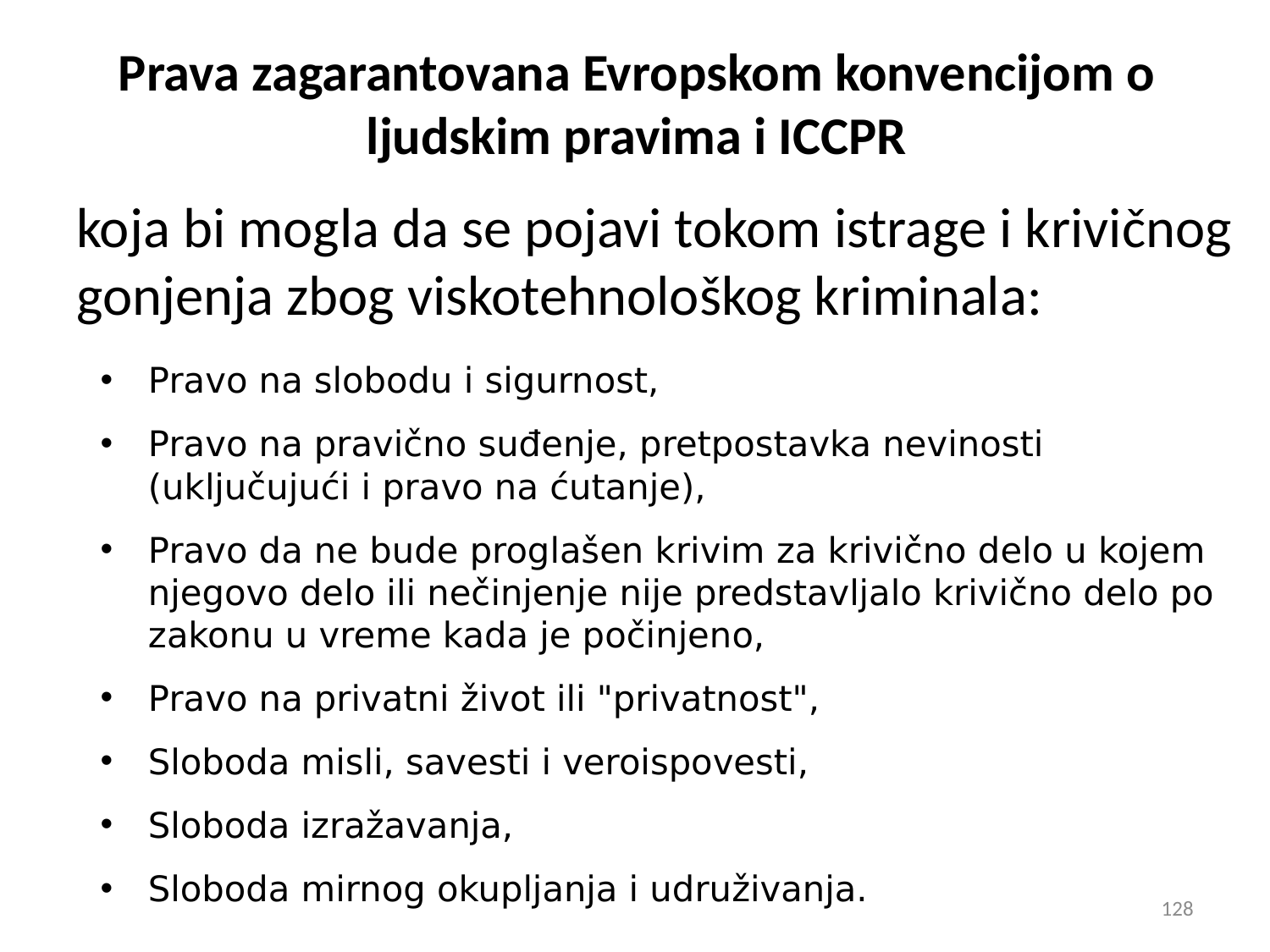

# Prava zagarantovana Evropskom konvencijom o ljudskim pravima i ICCPR
koja bi mogla da se pojavi tokom istrage i krivičnog gonjenja zbog viskotehnološkog kriminala:
Pravo na slobodu i sigurnost,
Pravo na pravično suđenje, pretpostavka nevinosti (uključujući i pravo na ćutanje),
Pravo da ne bude proglašen krivim za krivično delo u kojem njegovo delo ili nečinjenje nije predstavljalo krivično delo po zakonu u vreme kada je počinjeno,
Pravo na privatni život ili "privatnost",
Sloboda misli, savesti i veroispovesti,
Sloboda izražavanja,
Sloboda mirnog okupljanja i udruživanja.
128